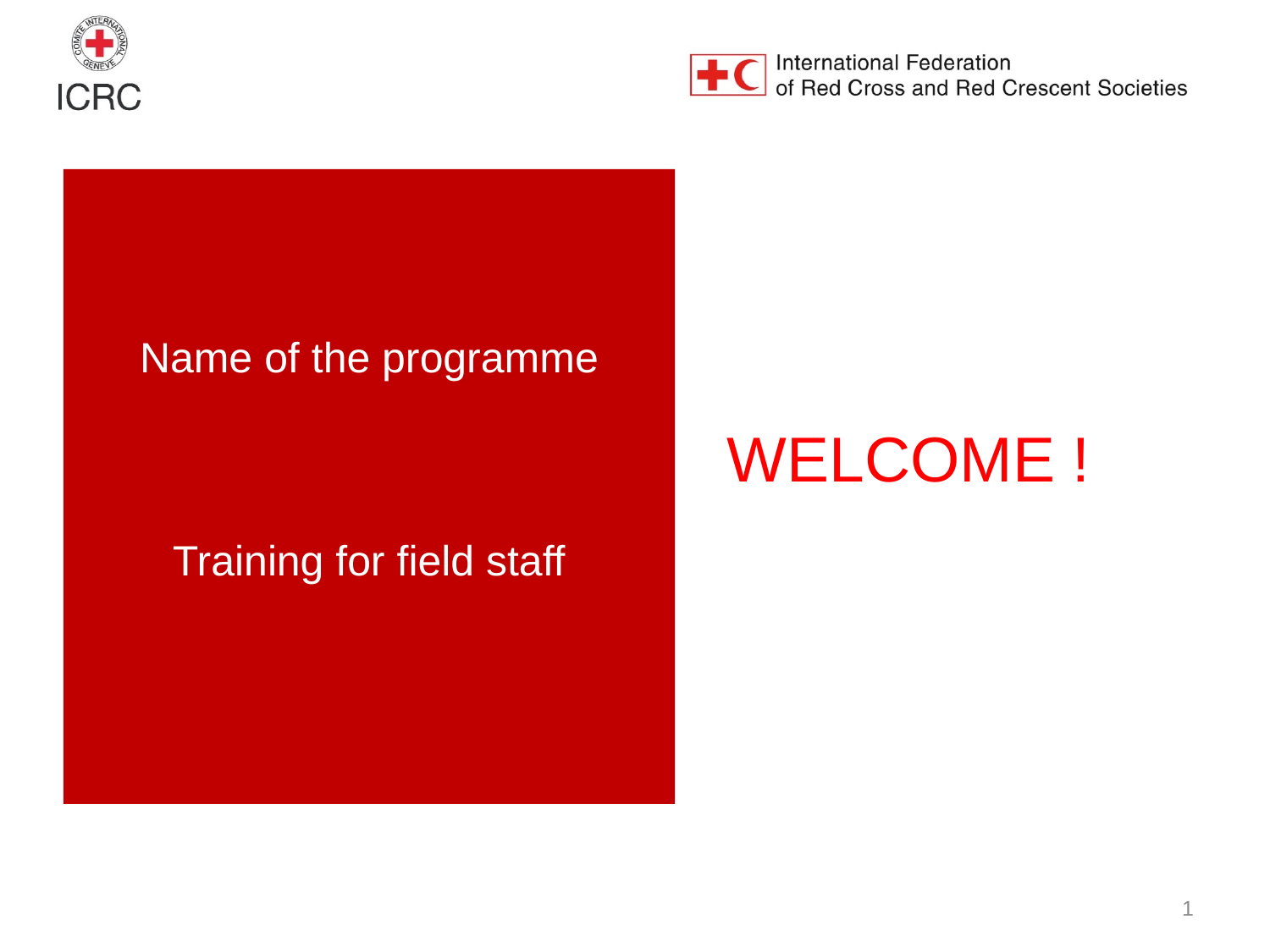

Name of the programme
Training for field staff
WELCOME !
1